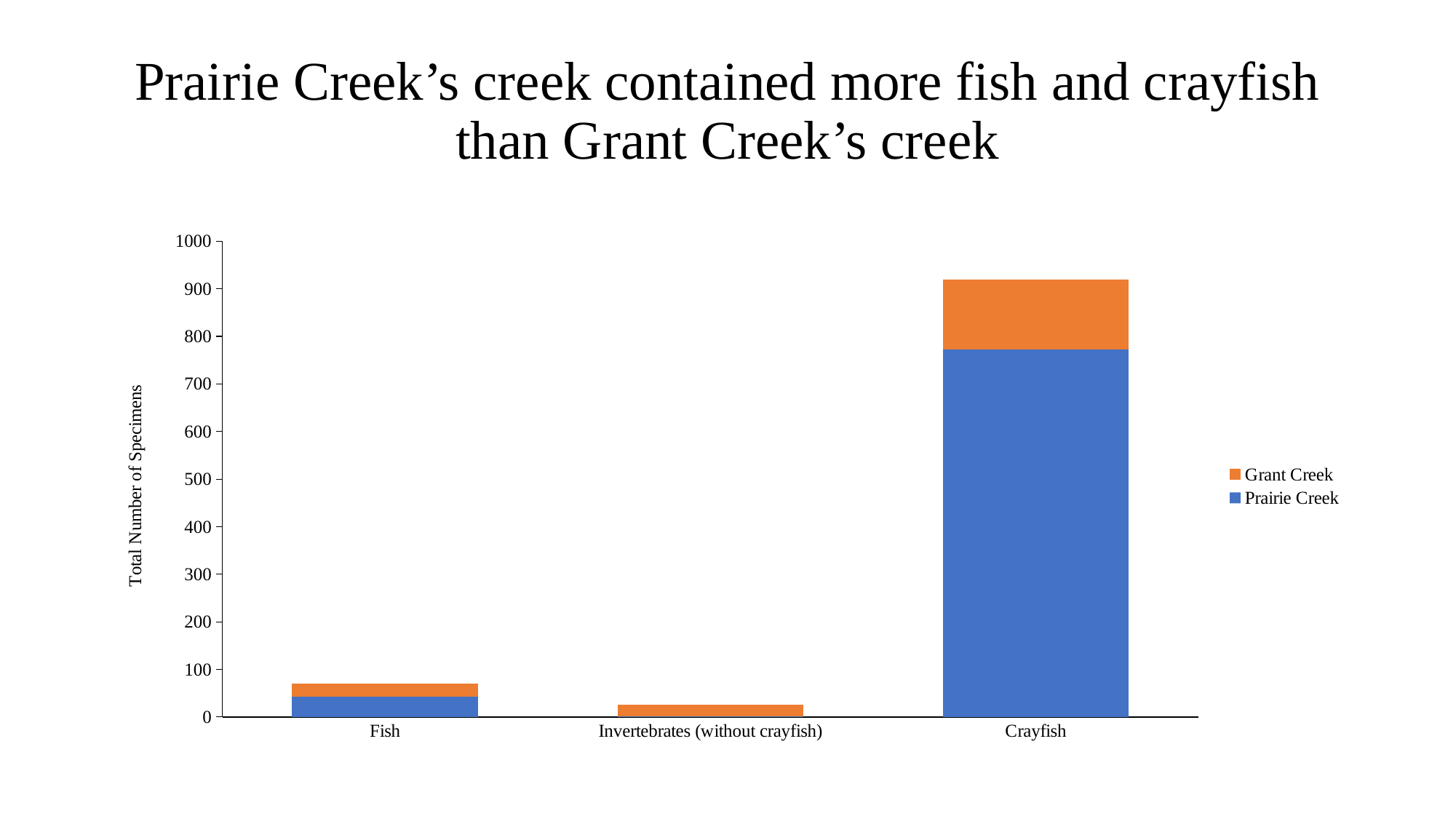

# Prairie Creek’s creek contained more fish and crayfish than Grant Creek’s creek

### Chart

| Category | Prairie Creek | Grant Creek |
|---|---|---|
| Fish | 42.0 | 28.0 |
| Invertebrates (without crayfish) | 2.0 | 24.0 |
| Crayfish | 773.0 | 146.0 |